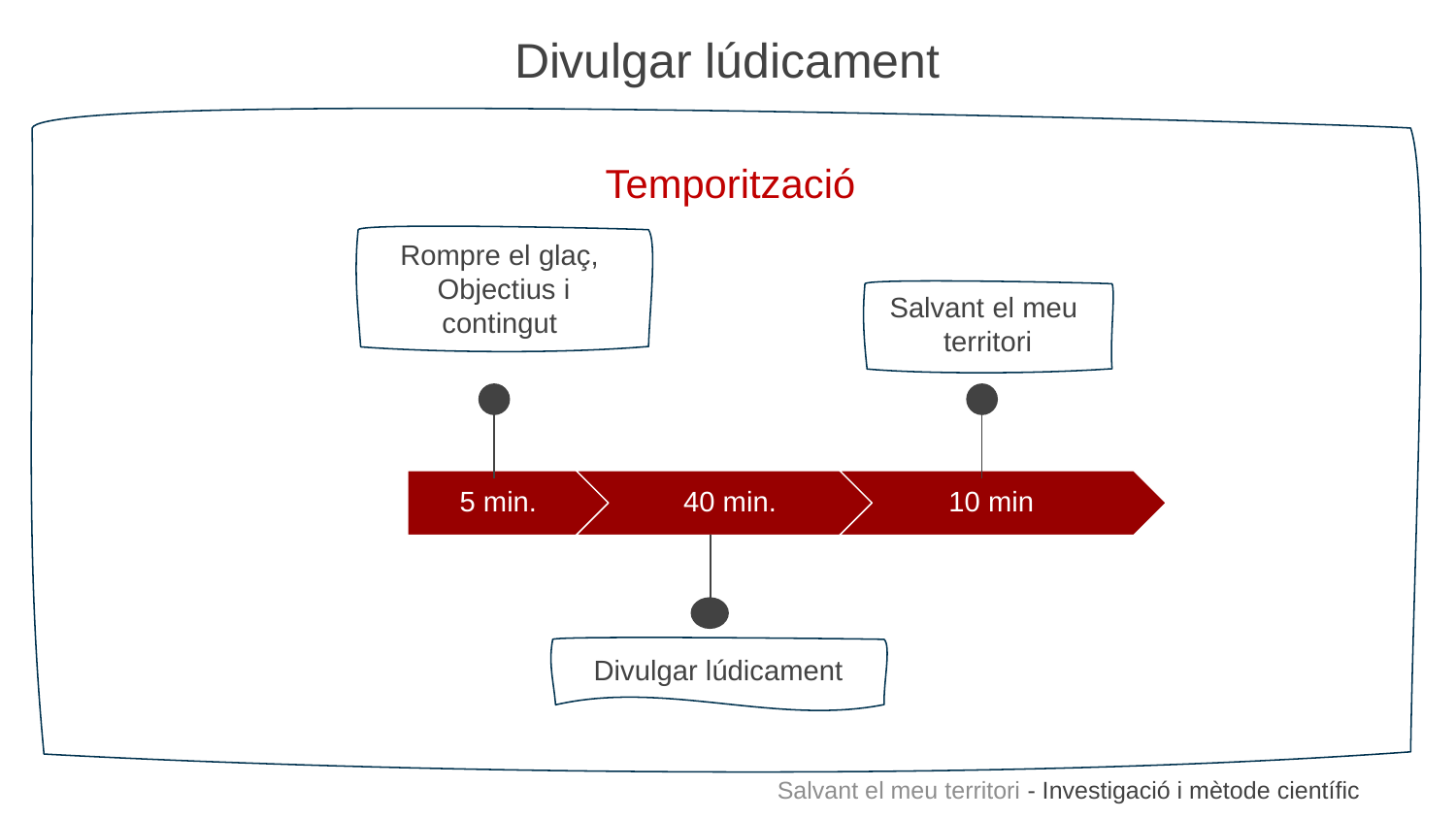

Divulgar lúdicament

Temporització
Rompre el glaç,
 Objectius i
contingut

Salvant el meu
 territori

5 min.
40 min.
10 min

Divulgar lúdicament

Salvant el meu territori - Investigació i mètode científic